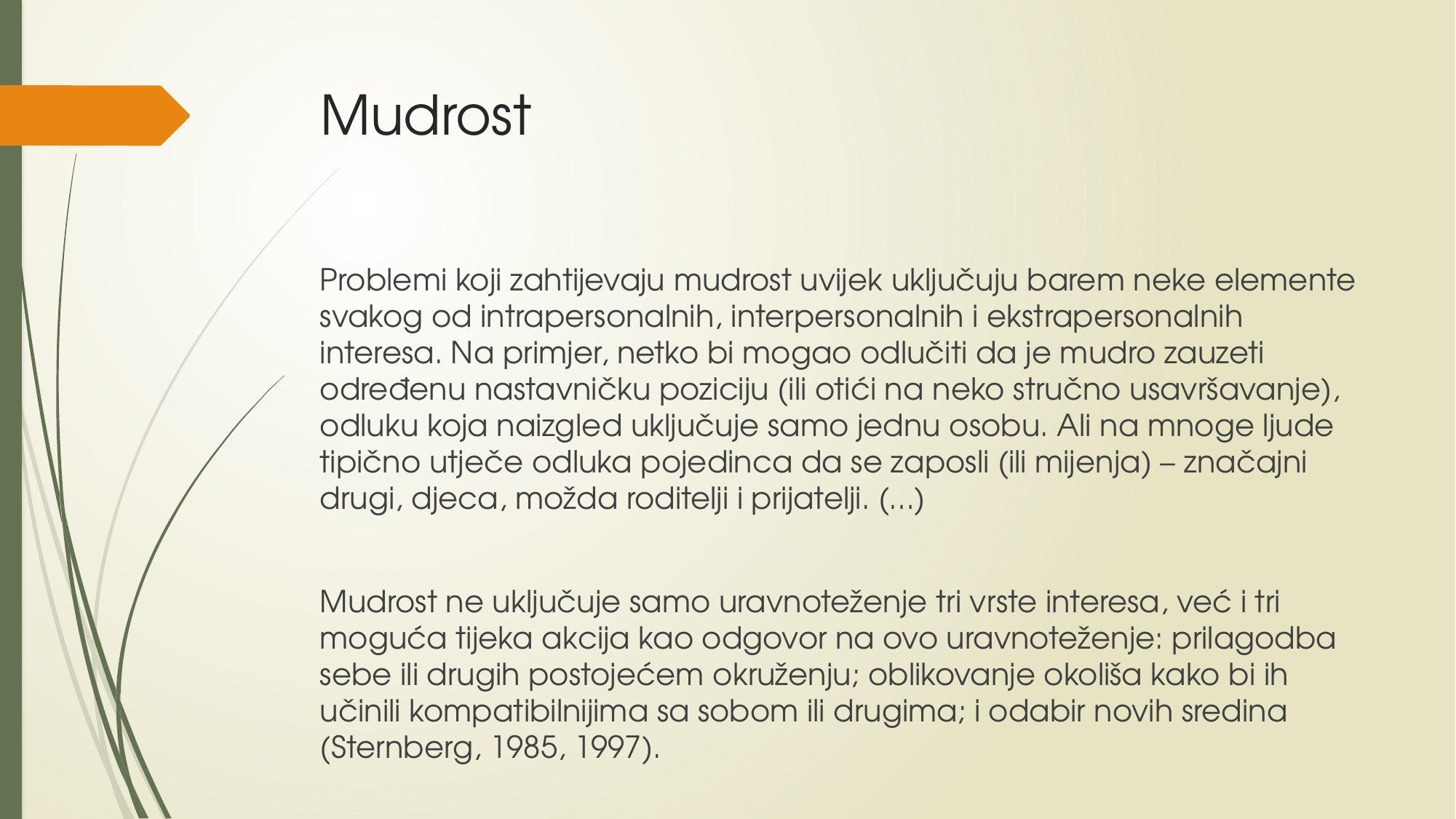

# Mudrost
Problemi koji zahtijevaju mudrost uvijek uključuju barem neke elemente svakog od intrapersonalnih, interpersonalnih i ekstrapersonalnih interesa. Na primjer, netko bi mogao odlučiti da je mudro zauzeti određenu nastavničku poziciju (ili otići na neko stručno usavršavanje), odluku koja naizgled uključuje samo jednu osobu. Ali na mnoge ljude tipično utječe odluka pojedinca da se zaposli (ili mijenja) – značajni drugi, djeca, možda roditelji i prijatelji. (…)

Mudrost ne uključuje samo uravnoteženje tri vrste interesa, već i tri moguća tijeka akcija kao odgovor na ovo uravnoteženje: prilagodba sebe ili drugih postojećem okruženju; oblikovanje okoliša kako bi ih učinili kompatibilnijima sa sobom ili drugima; i odabir novih sredina (Sternberg, 1985, 1997).